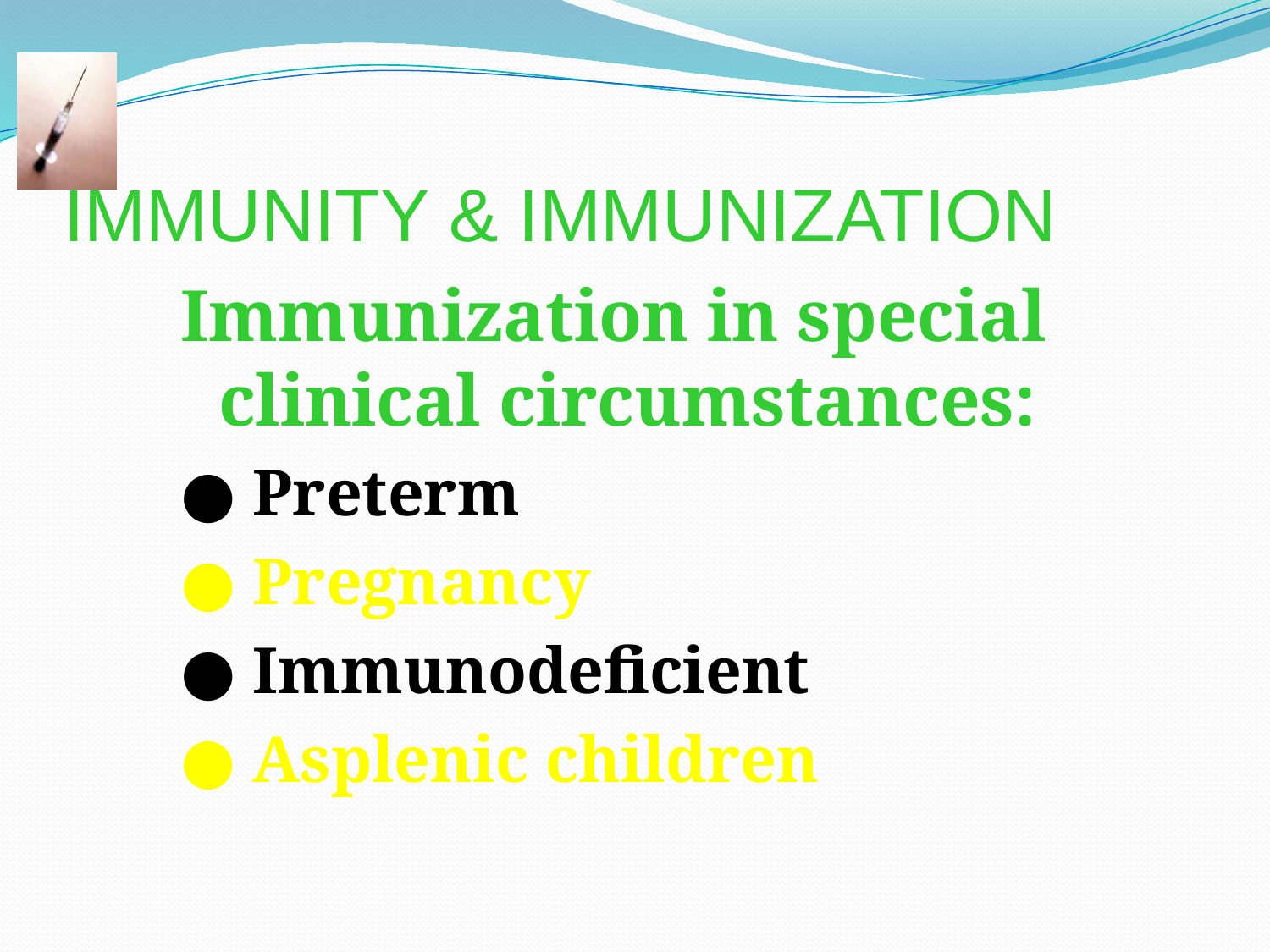

# IMMUNITY & IMMUNIZATION
Immunization in special clinical circumstances:
● Preterm
● Pregnancy
● Immunodeficient
● Asplenic children